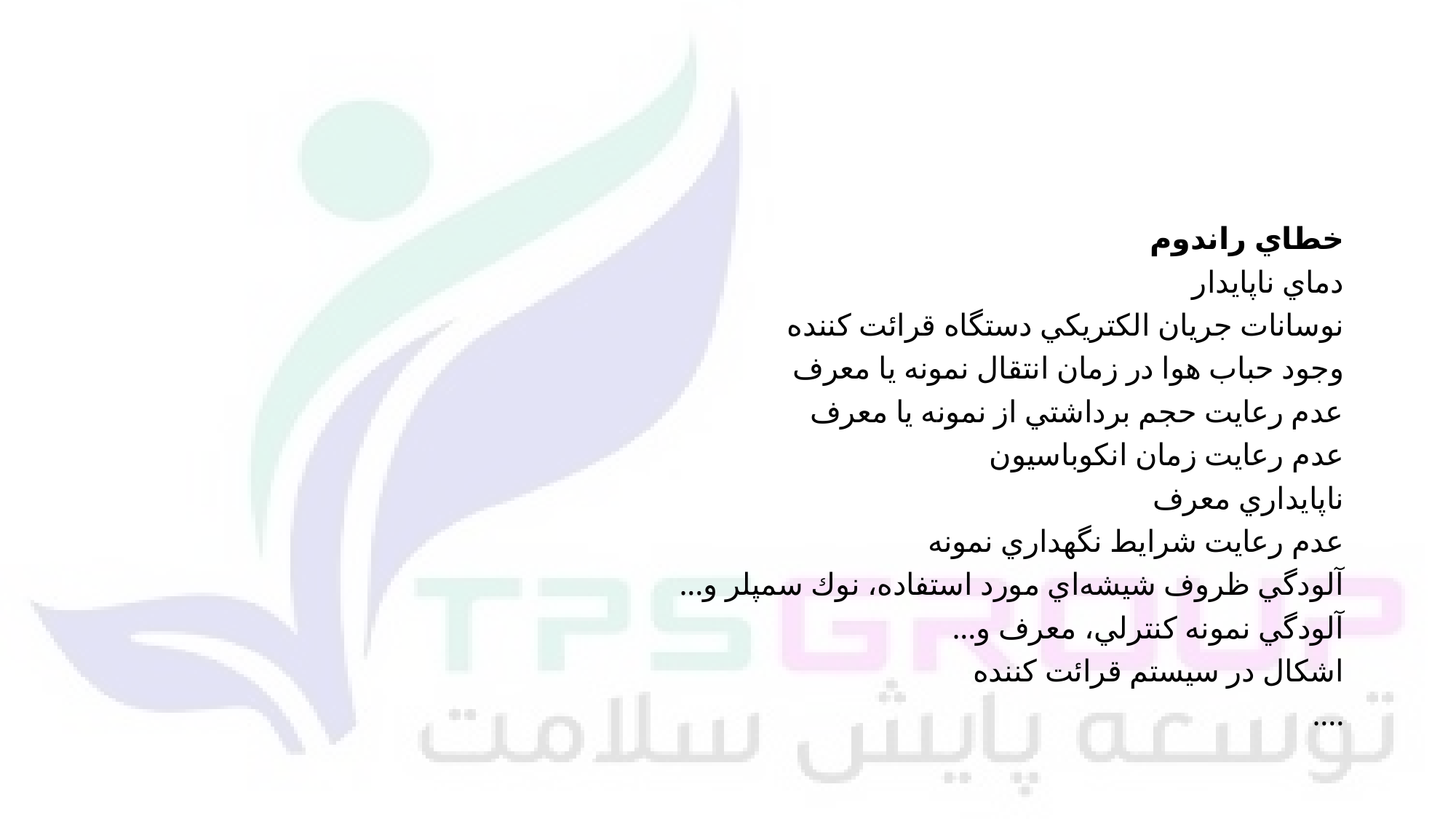

#
خطاي راندوم
دماي ناپايدار
نوسانات جريان الكتريكي دستگاه قرائت كننده
وجود حباب هوا در زمان انتقال نمونه يا معرف
عدم رعايت حجم برداشتي از نمونه يا معرف
عدم رعايت زمان انكوباسيون
ناپايداري معرف
عدم رعايت شرايط نگهداري نمونه
آلودگي ظروف شيشه‌اي مورد استفاده، نوك سمپلر و...
آلودگي نمونه كنترلي، معرف و...
اشكال در سيستم قرائت كننده
....